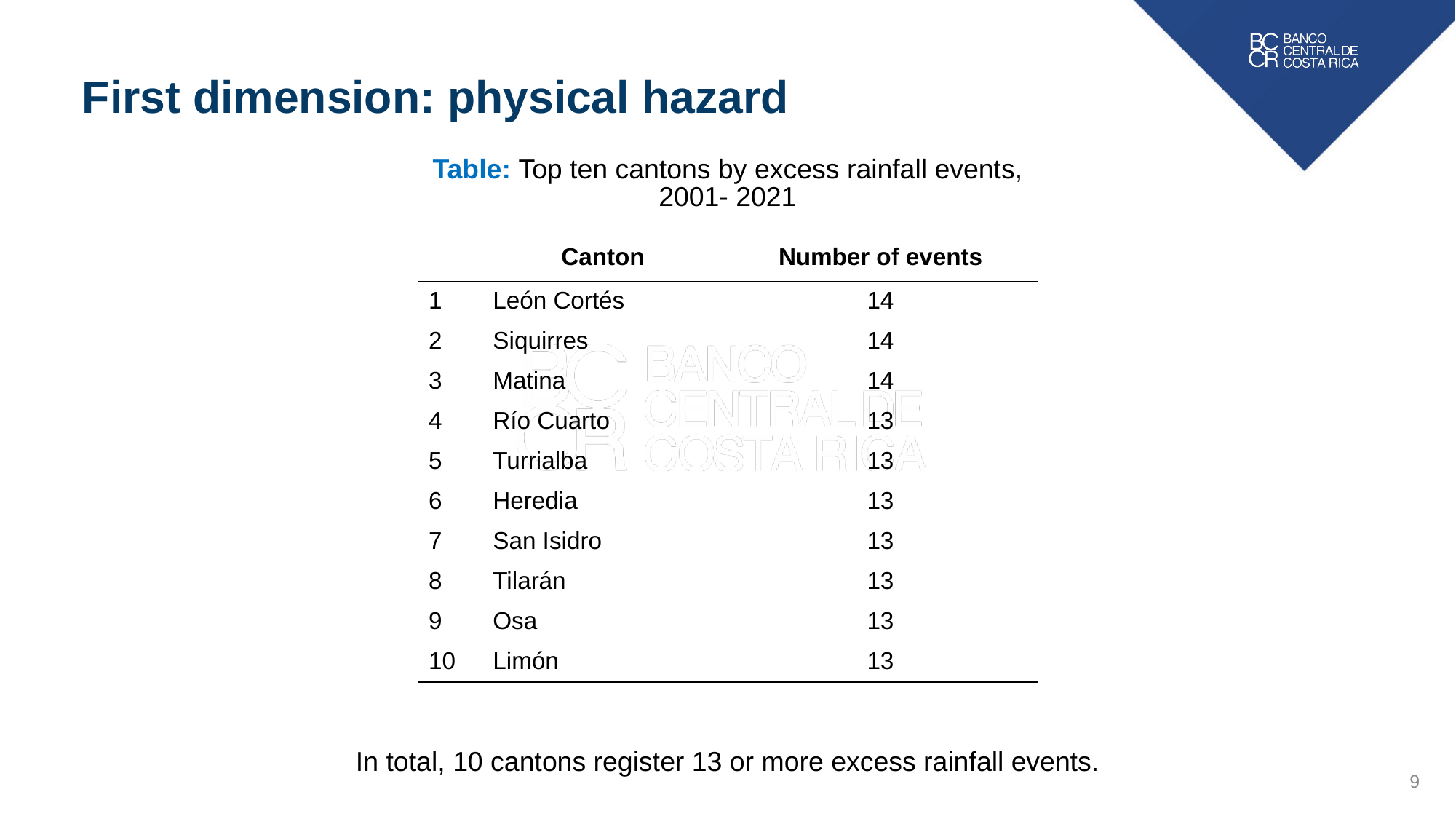

First dimension: physical hazard
Table: Top ten cantons by excess rainfall events, 2001- 2021
|  | Canton | Number of events |
| --- | --- | --- |
| 1 | León Cortés | 14 |
| 2 | Siquirres | 14 |
| 3 | Matina | 14 |
| 4 | Río Cuarto | 13 |
| 5 | Turrialba | 13 |
| 6 | Heredia | 13 |
| 7 | San Isidro | 13 |
| 8 | Tilarán | 13 |
| 9 | Osa | 13 |
| 10 | Limón | 13 |
In total, 10 cantons register 13 or more excess rainfall events.
9